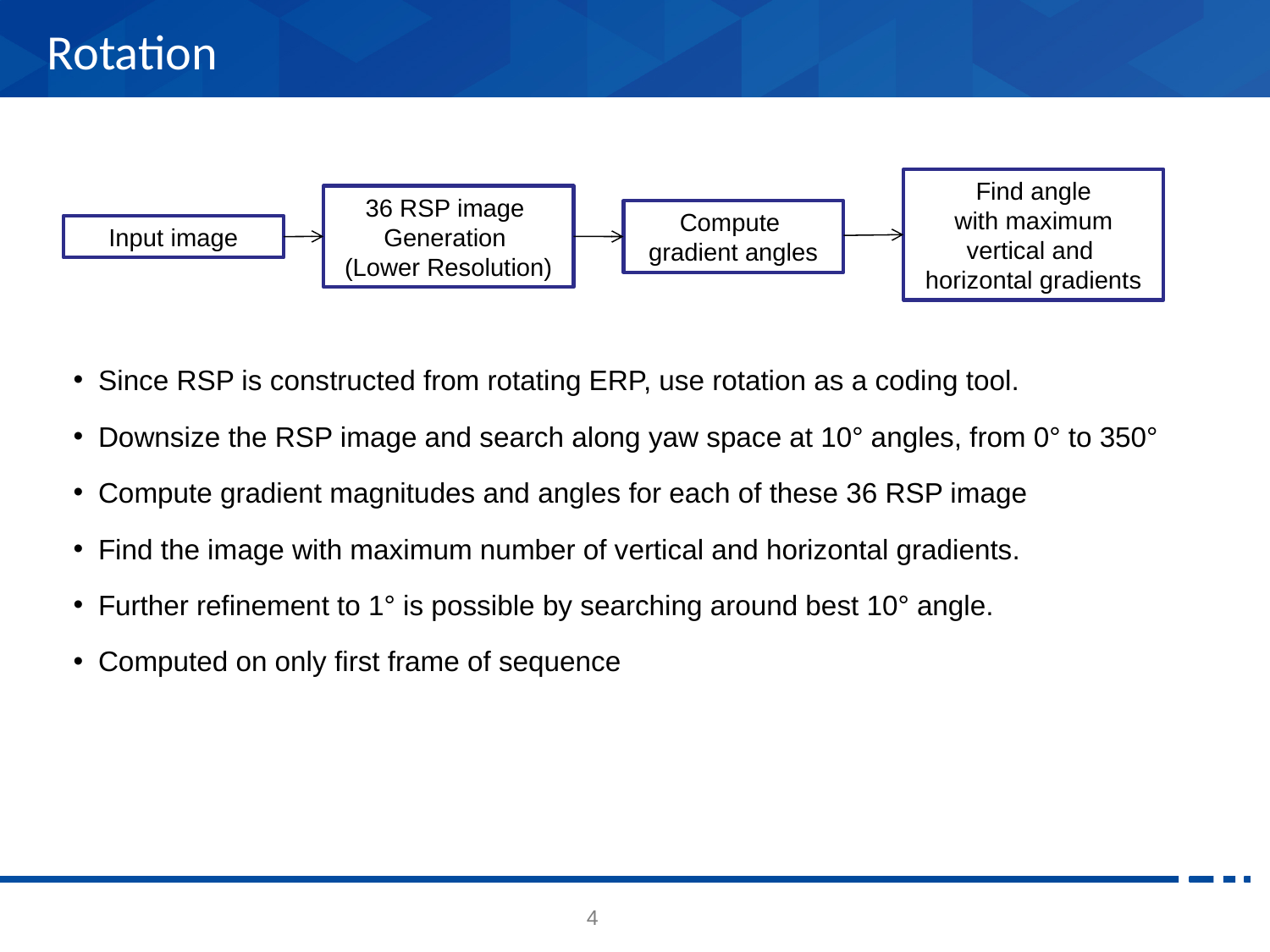

# Rotation
Find angle
with maximum
vertical and
horizontal gradients
36 RSP image
Generation
(Lower Resolution)
Compute
gradient angles
Input image
Since RSP is constructed from rotating ERP, use rotation as a coding tool.
Downsize the RSP image and search along yaw space at 10° angles, from 0° to 350°
Compute gradient magnitudes and angles for each of these 36 RSP image
Find the image with maximum number of vertical and horizontal gradients.
Further refinement to 1° is possible by searching around best 10° angle.
Computed on only first frame of sequence